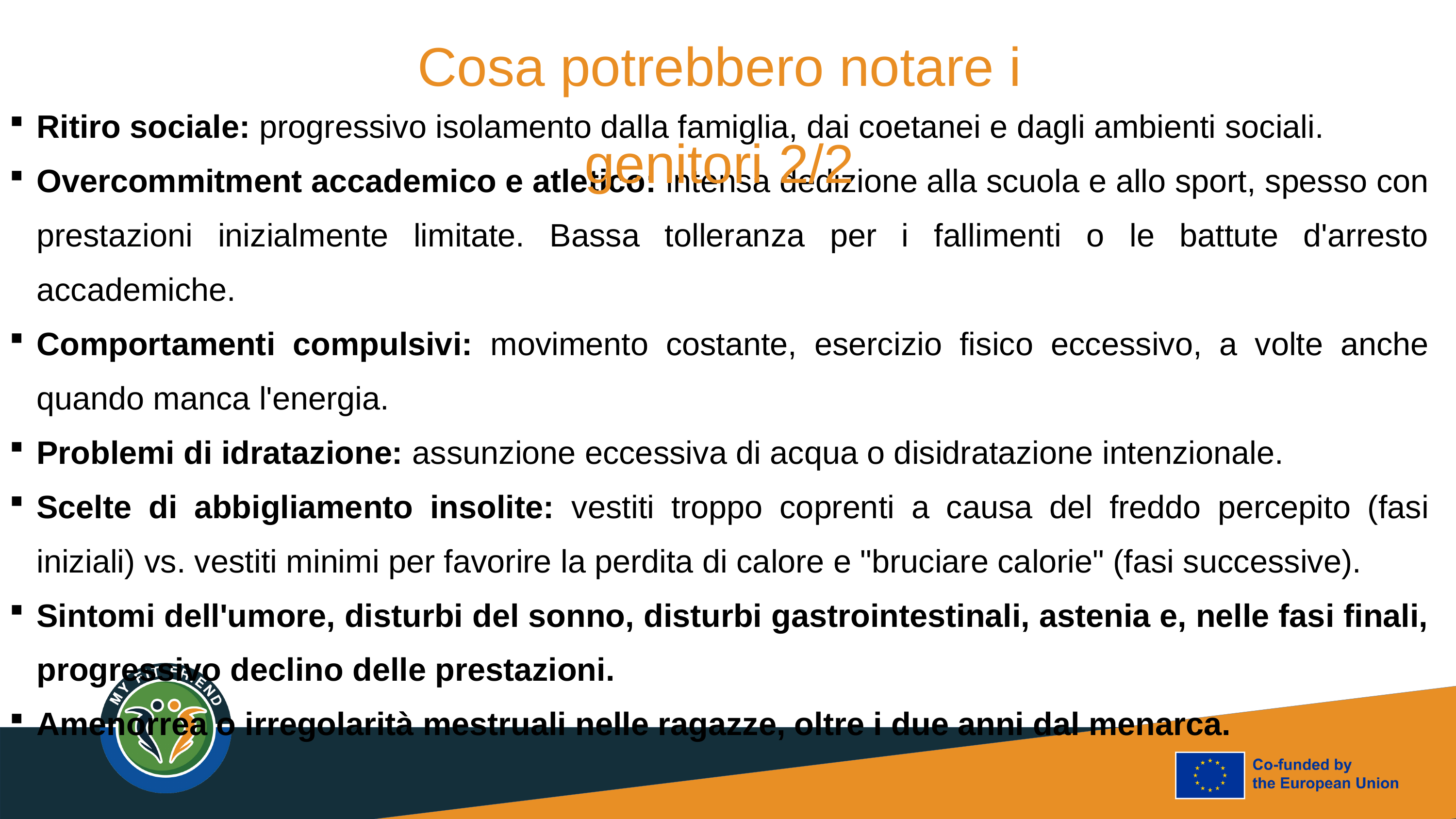

Cosa potrebbero notare i genitori 2/2
Ritiro sociale: progressivo isolamento dalla famiglia, dai coetanei e dagli ambienti sociali.
Overcommitment accademico e atletico: intensa dedizione alla scuola e allo sport, spesso con prestazioni inizialmente limitate. Bassa tolleranza per i fallimenti o le battute d'arresto accademiche.
Comportamenti compulsivi: movimento costante, esercizio fisico eccessivo, a volte anche quando manca l'energia.
Problemi di idratazione: assunzione eccessiva di acqua o disidratazione intenzionale.
Scelte di abbigliamento insolite: vestiti troppo coprenti a causa del freddo percepito (fasi iniziali) vs. vestiti minimi per favorire la perdita di calore e "bruciare calorie" (fasi successive).
Sintomi dell'umore, disturbi del sonno, disturbi gastrointestinali, astenia e, nelle fasi finali, progressivo declino delle prestazioni.
Amenorrea o irregolarità mestruali nelle ragazze, oltre i due anni dal menarca.